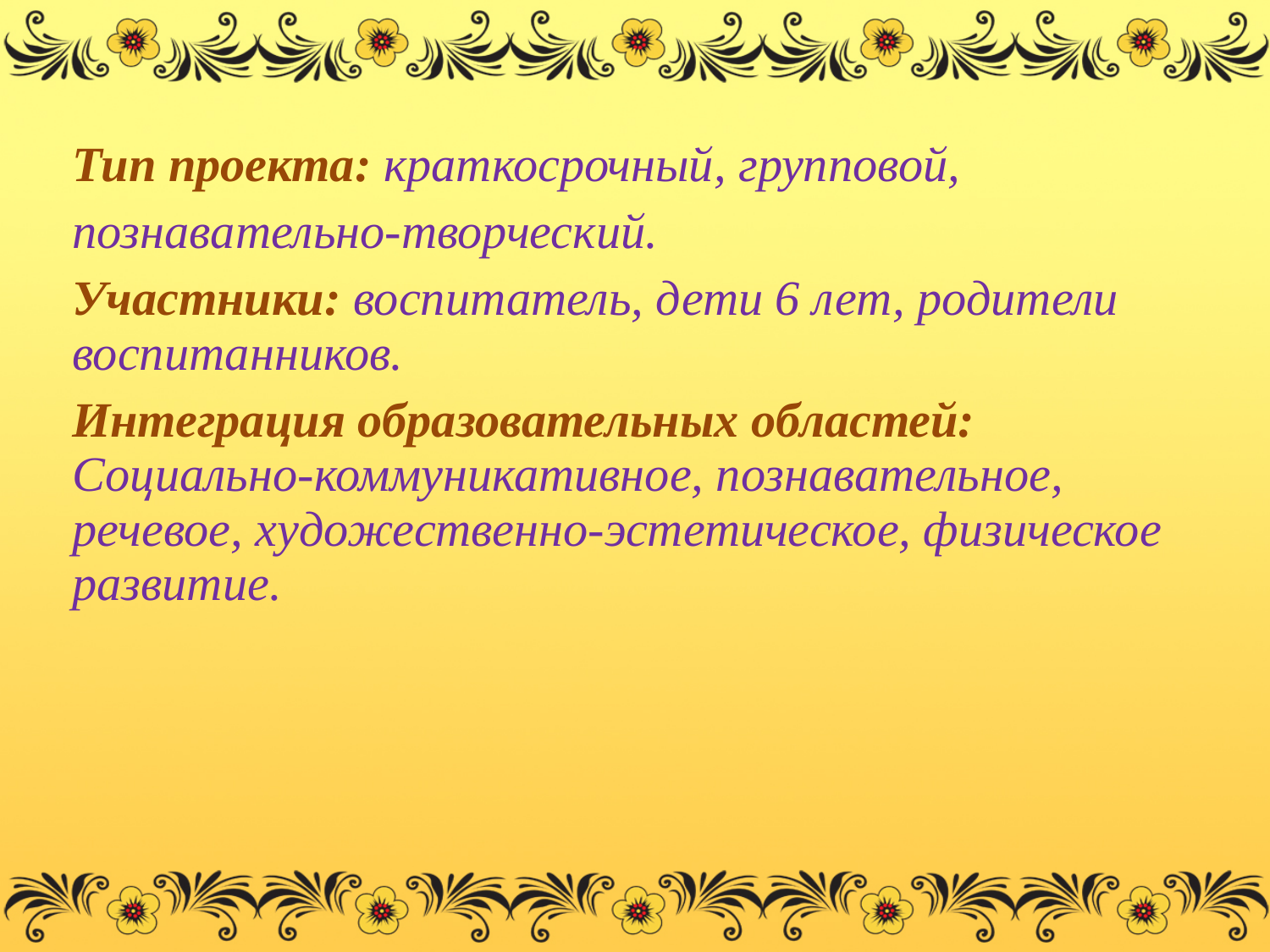

Тип проекта: краткосрочный, групповой,
познавательно-творческий.
Участники: воспитатель, дети 6 лет, родители воспитанников.
Интеграция образовательных областей: Социально-коммуникативное, познавательное, речевое, художественно-эстетическое, физическое развитие.